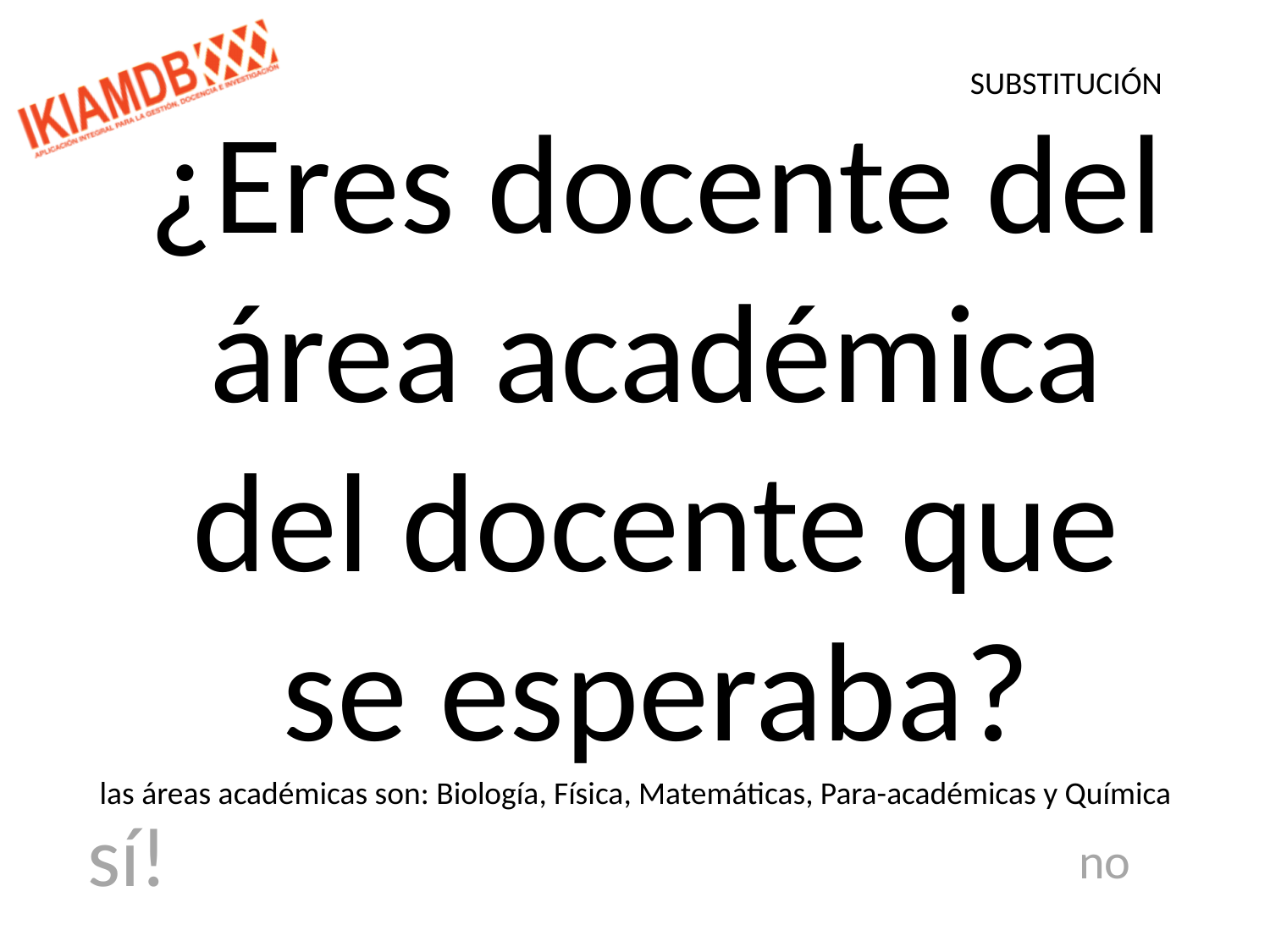

SUBSTITUCIÓN
¿Eres docente del área académica del docente que se esperaba?
las áreas académicas son: Biología, Física, Matemáticas, Para-académicas y Química
sí!
no